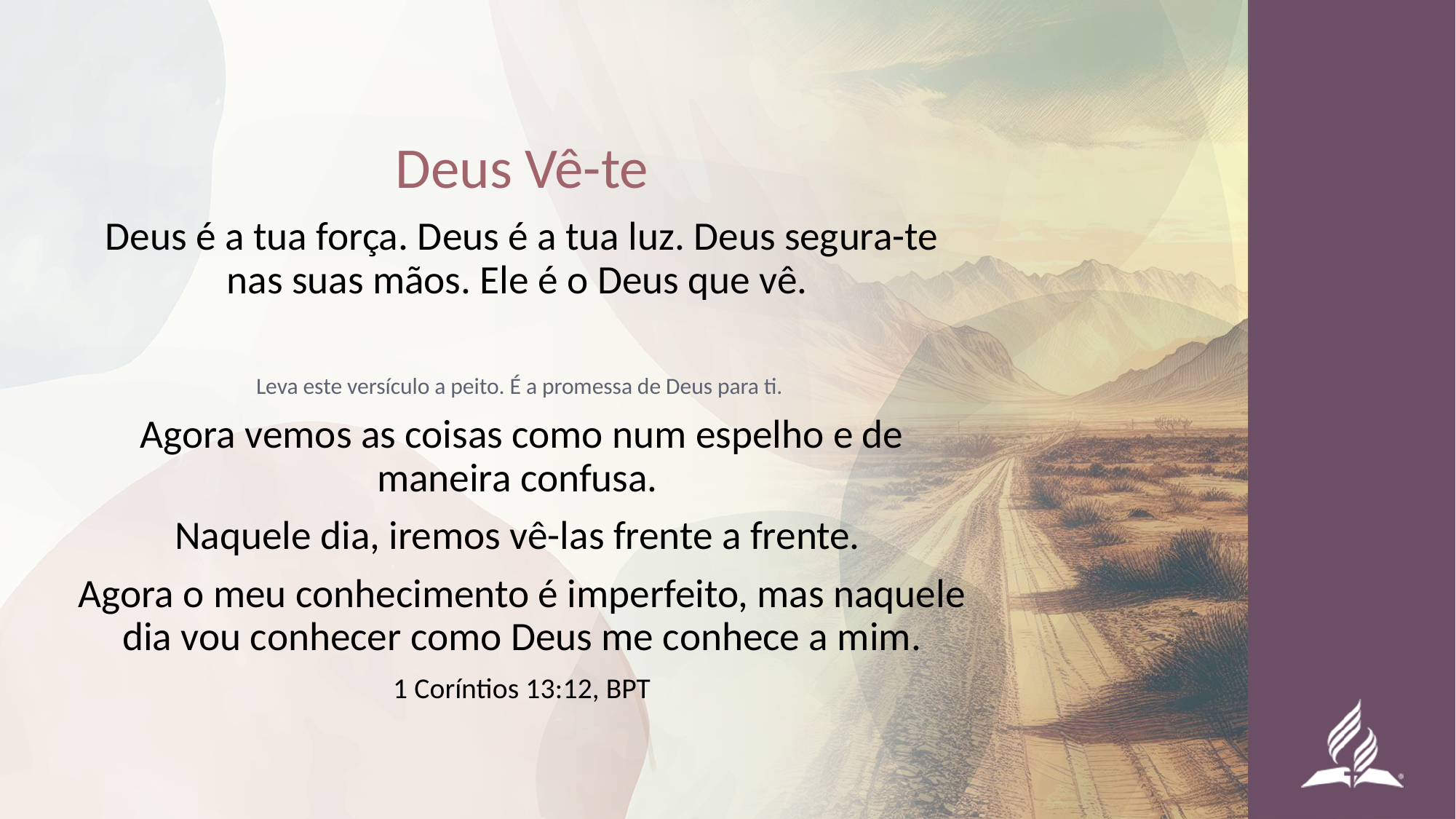

Deus Vê-te
Deus é a tua força. Deus é a tua luz. Deus segura-te nas suas mãos. Ele é o Deus que vê.

Leva este versículo a peito. É a promessa de Deus para ti.
Agora vemos as coisas como num espelho e de maneira confusa.
Naquele dia, iremos vê-las frente a frente.
Agora o meu conhecimento é imperfeito, mas naquele dia vou conhecer como Deus me conhece a mim.
1 Coríntios 13:12, BPT